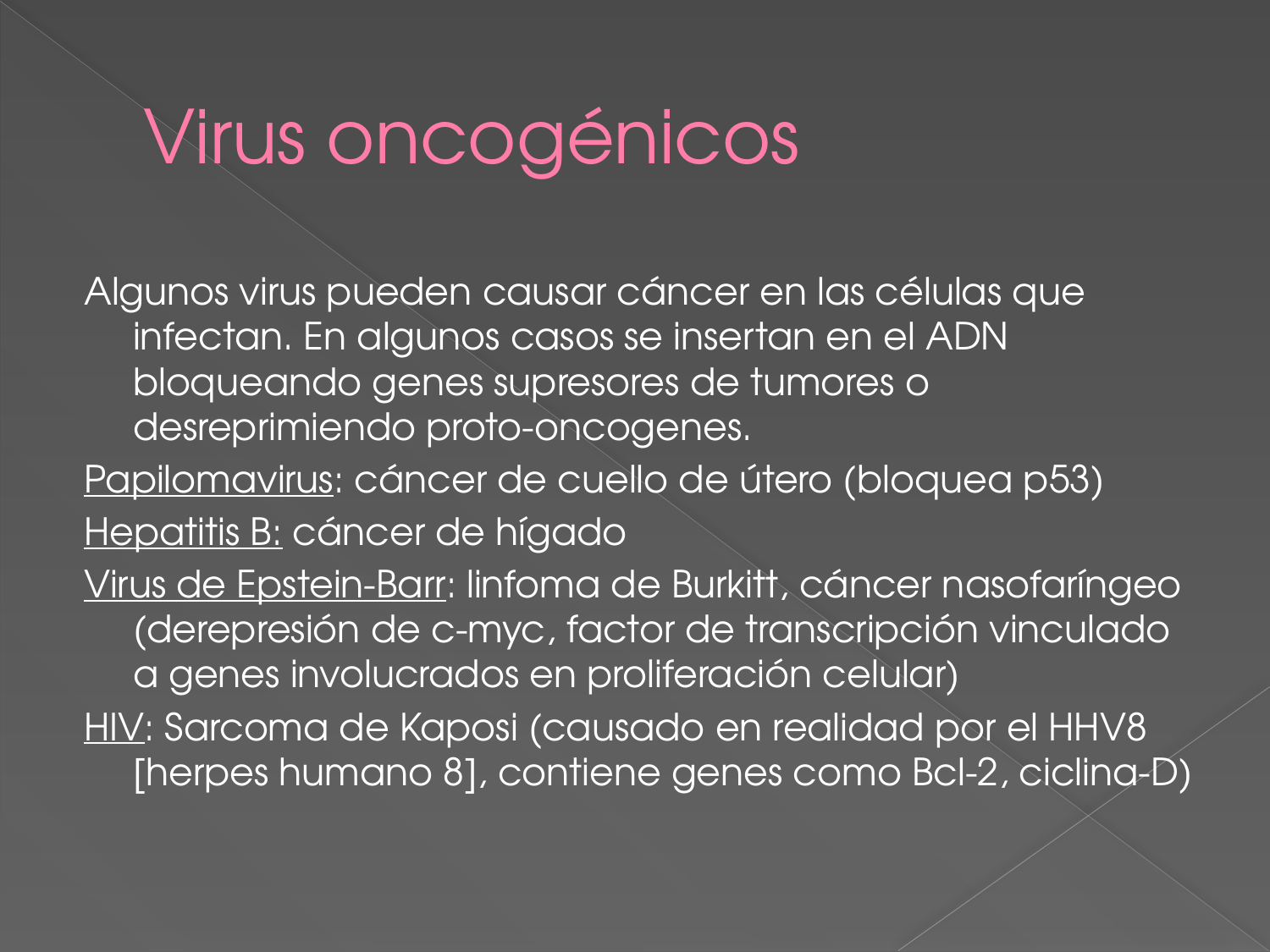

# Virus oncogénicos
Algunos virus pueden causar cáncer en las células que infectan. En algunos casos se insertan en el ADN bloqueando genes supresores de tumores o desreprimiendo proto-oncogenes.
Papilomavirus: cáncer de cuello de útero (bloquea p53)
Hepatitis B: cáncer de hígado
Virus de Epstein-Barr: linfoma de Burkitt, cáncer nasofaríngeo (derepresión de c-myc, factor de transcripción vinculado a genes involucrados en proliferación celular)
HIV: Sarcoma de Kaposi (causado en realidad por el HHV8 [herpes humano 8], contiene genes como Bcl-2, ciclina-D)